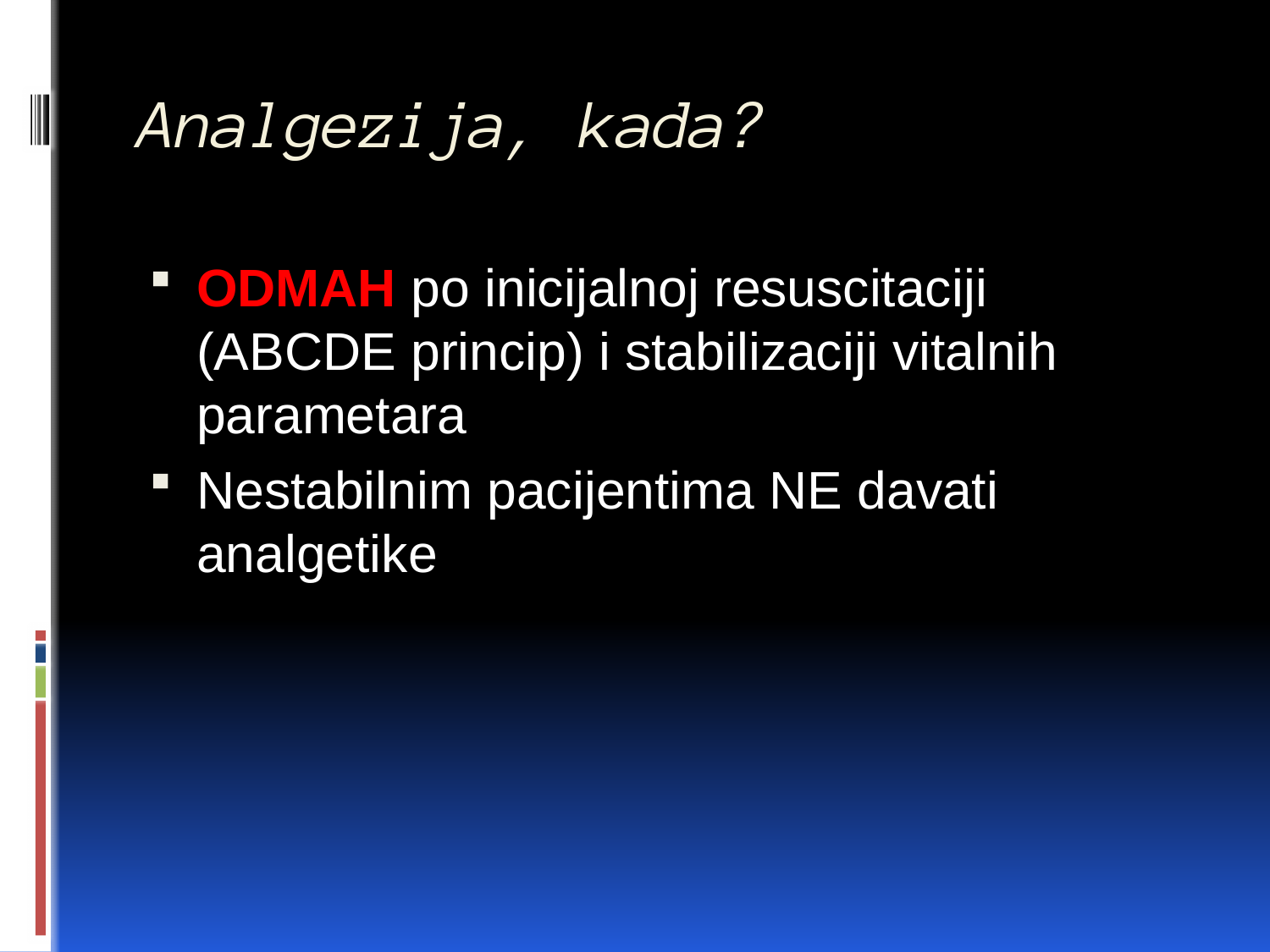

# Analgezija, kada?
ODMAH po inicijalnoj resuscitaciji (ABCDE princip) i stabilizaciji vitalnih parametara
Nestabilnim pacijentima NE davati analgetike